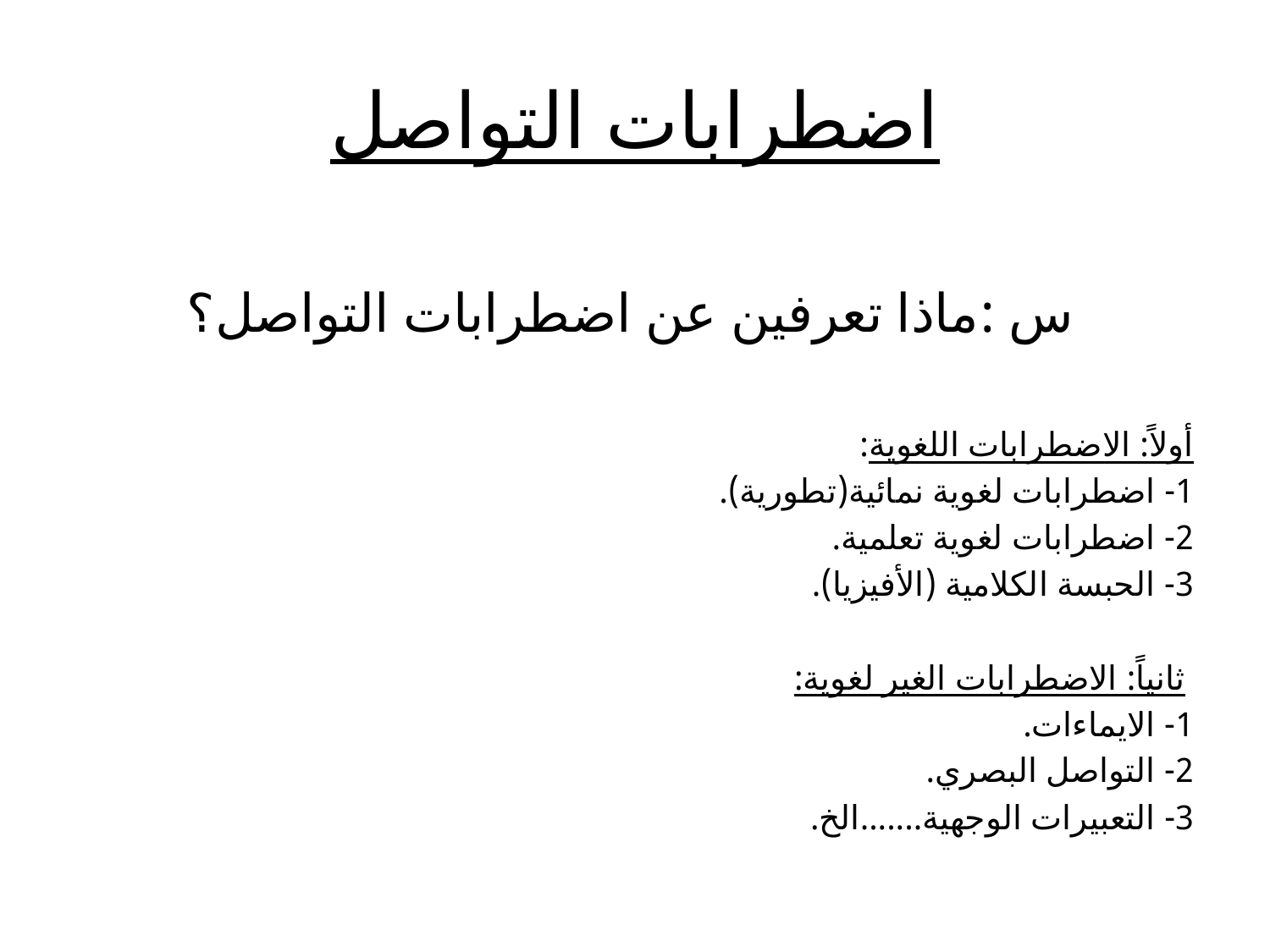

# اضطرابات التواصل

 س :ماذا تعرفين عن اضطرابات التواصل؟

أولاً: الاضطرابات اللغوية:
1- اضطرابات لغوية نمائية(تطورية).
2- اضطرابات لغوية تعلمية.
3- الحبسة الكلامية (الأفيزيا).

 ثانياً: الاضطرابات الغير لغوية:
1- الايماءات.
2- التواصل البصري.
3- التعبيرات الوجهية.......الخ.